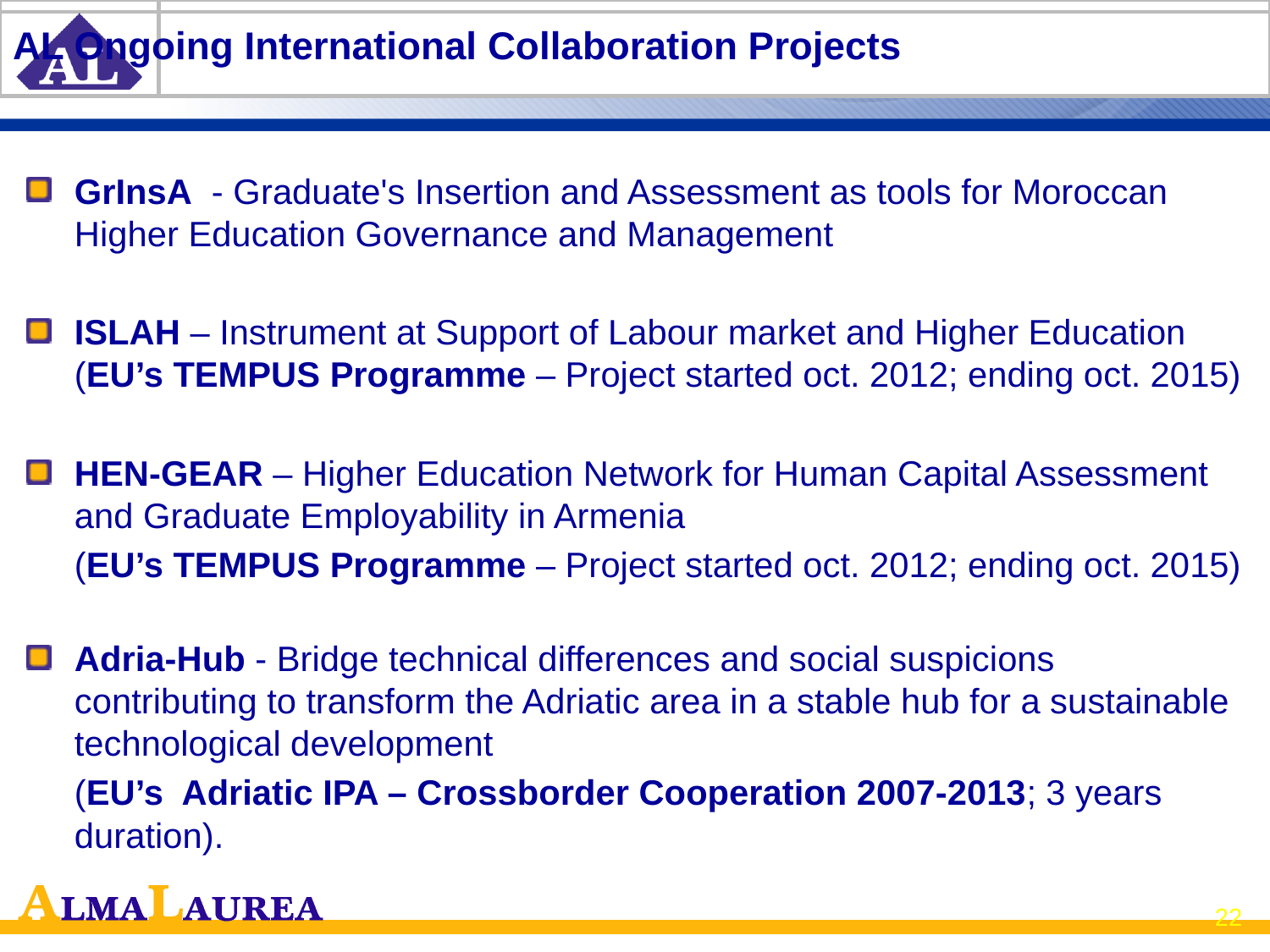

# AL Ongoing International Collaboration Projects
GrInsA  - Graduate's Insertion and Assessment as tools for Moroccan Higher Education Governance and Management

ISLAH – Instrument at Support of Labour market and Higher Education (EU’s TEMPUS Programme – Project started oct. 2012; ending oct. 2015)

HEN-GEAR – Higher Education Network for Human Capital Assessment and Graduate Employability in Armenia
	(EU’s TEMPUS Programme – Project started oct. 2012; ending oct. 2015)

Adria-Hub - Bridge technical differences and social suspicions contributing to transform the Adriatic area in a stable hub for a sustainable technological development
	(EU’s  Adriatic IPA – Crossborder Cooperation 2007-2013; 3 years duration).

22